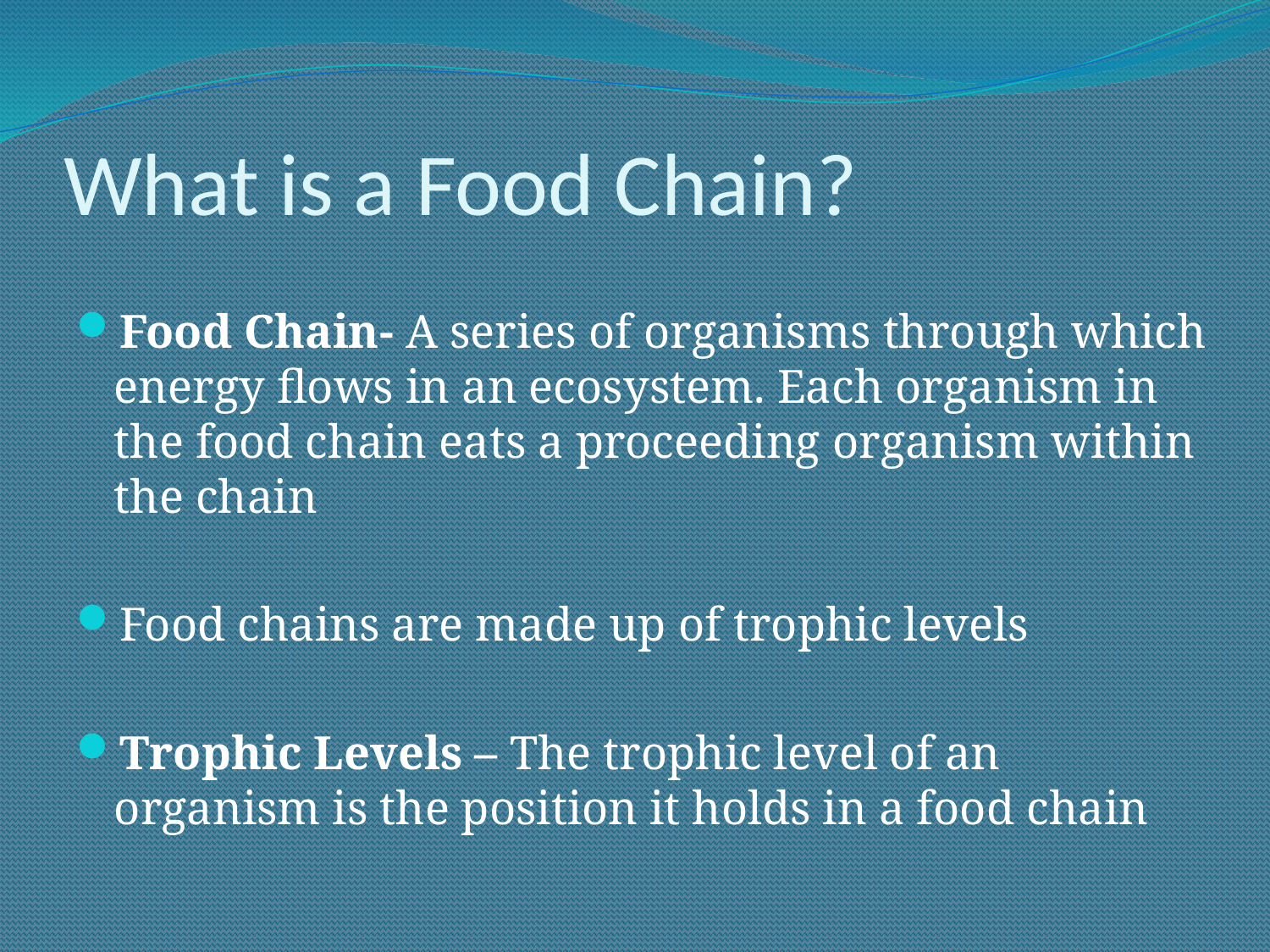

# What is a Food Chain?
Food Chain- A series of organisms through which energy flows in an ecosystem. Each organism in the food chain eats a proceeding organism within the chain

Food chains are made up of trophic levels

Trophic Levels – The trophic level of an organism is the position it holds in a food chain